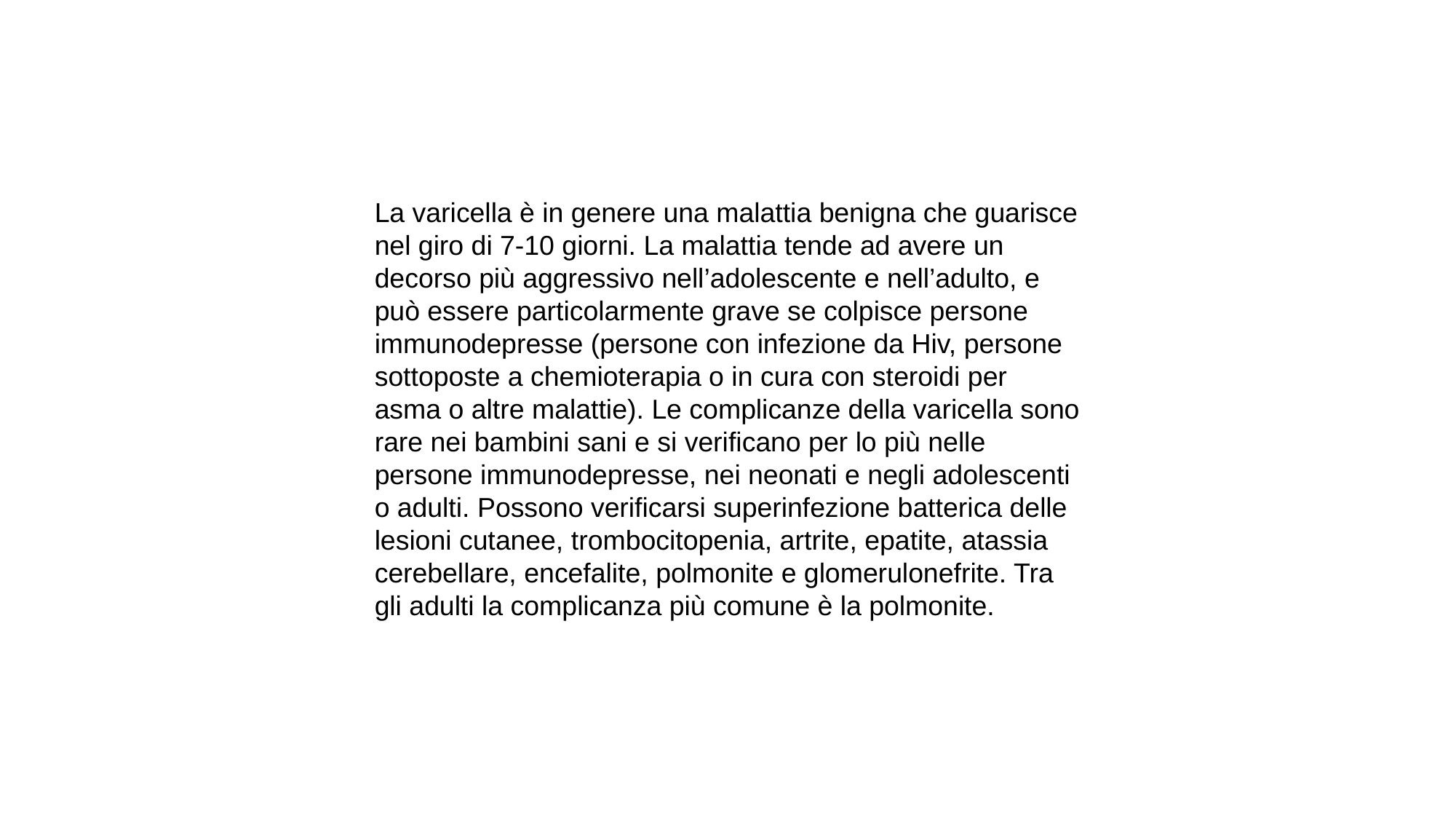

La varicella è in genere una malattia benigna che guarisce nel giro di 7-10 giorni. La malattia tende ad avere un decorso più aggressivo nell’adolescente e nell’adulto, e può essere particolarmente grave se colpisce persone immunodepresse (persone con infezione da Hiv, persone sottoposte a chemioterapia o in cura con steroidi per asma o altre malattie). Le complicanze della varicella sono rare nei bambini sani e si verificano per lo più nelle persone immunodepresse, nei neonati e negli adolescenti o adulti. Possono verificarsi superinfezione batterica delle lesioni cutanee, trombocitopenia, artrite, epatite, atassia cerebellare, encefalite, polmonite e glomerulonefrite. Tra gli adulti la complicanza più comune è la polmonite.